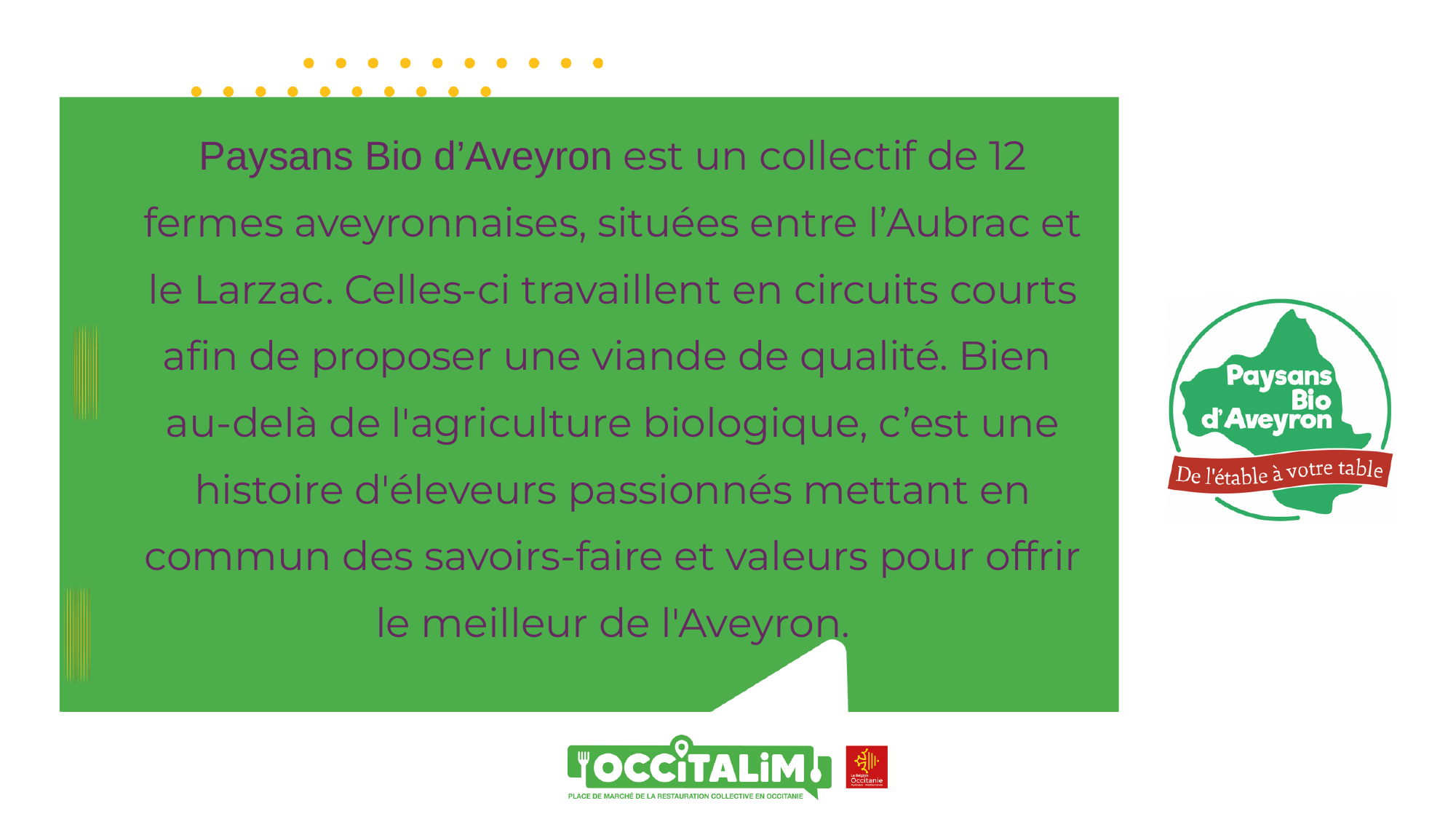

Paysans Bio d’Aveyron est un collectif de 12 fermes aveyronnaises, situées entre l’Aubrac et le Larzac. Celles-ci travaillent en circuits courts afin de proposer une viande de qualité. Bien  au-delà de l'agriculture biologique, c’est une histoire d'éleveurs passionnés mettant en commun des savoirs-faire et valeurs pour offrir le meilleur de l'Aveyron.